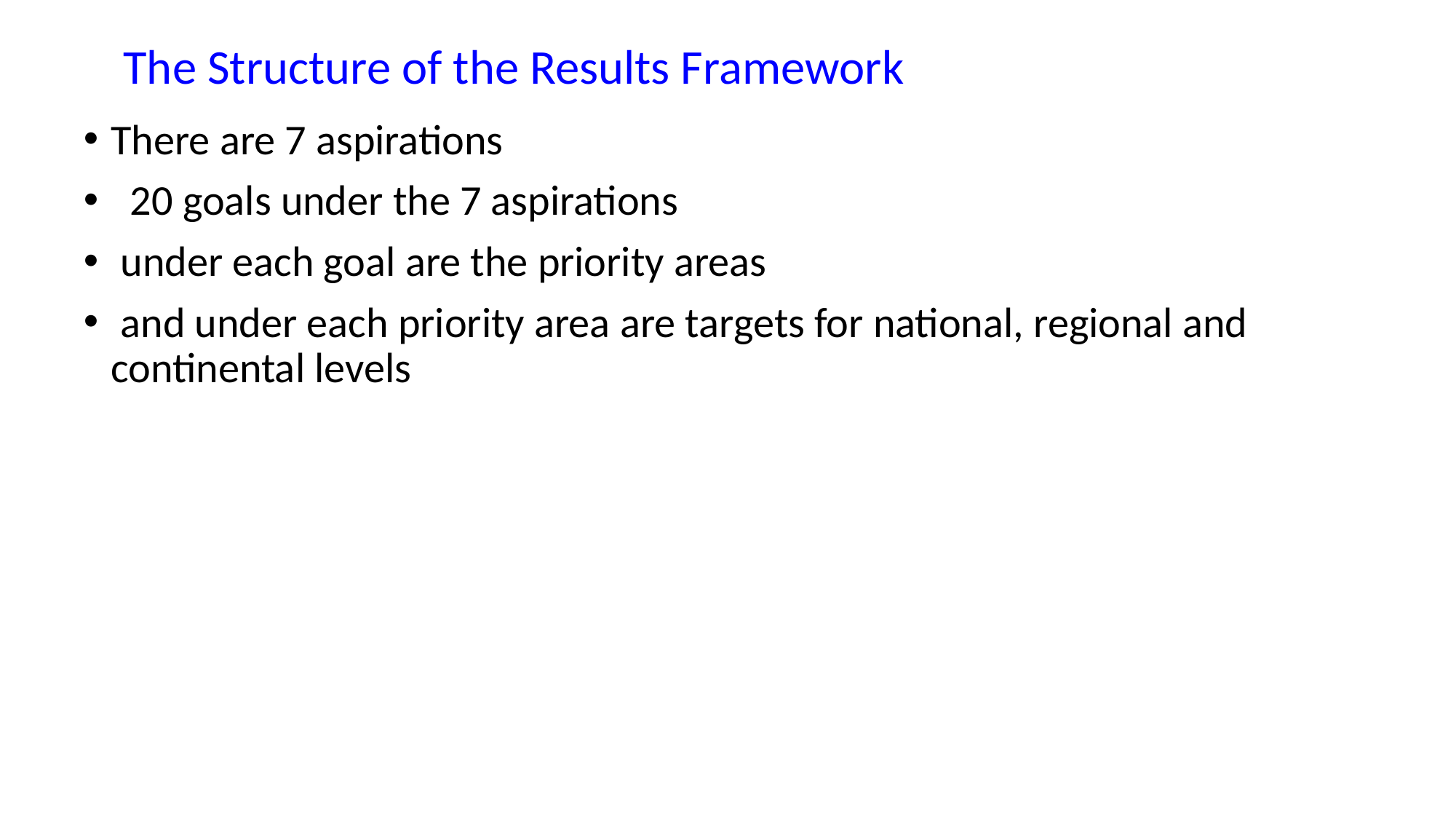

# The Structure of the Results Framework
There are 7 aspirations
  20 goals under the 7 aspirations
 under each goal are the priority areas
 and under each priority area are targets for national, regional and continental levels